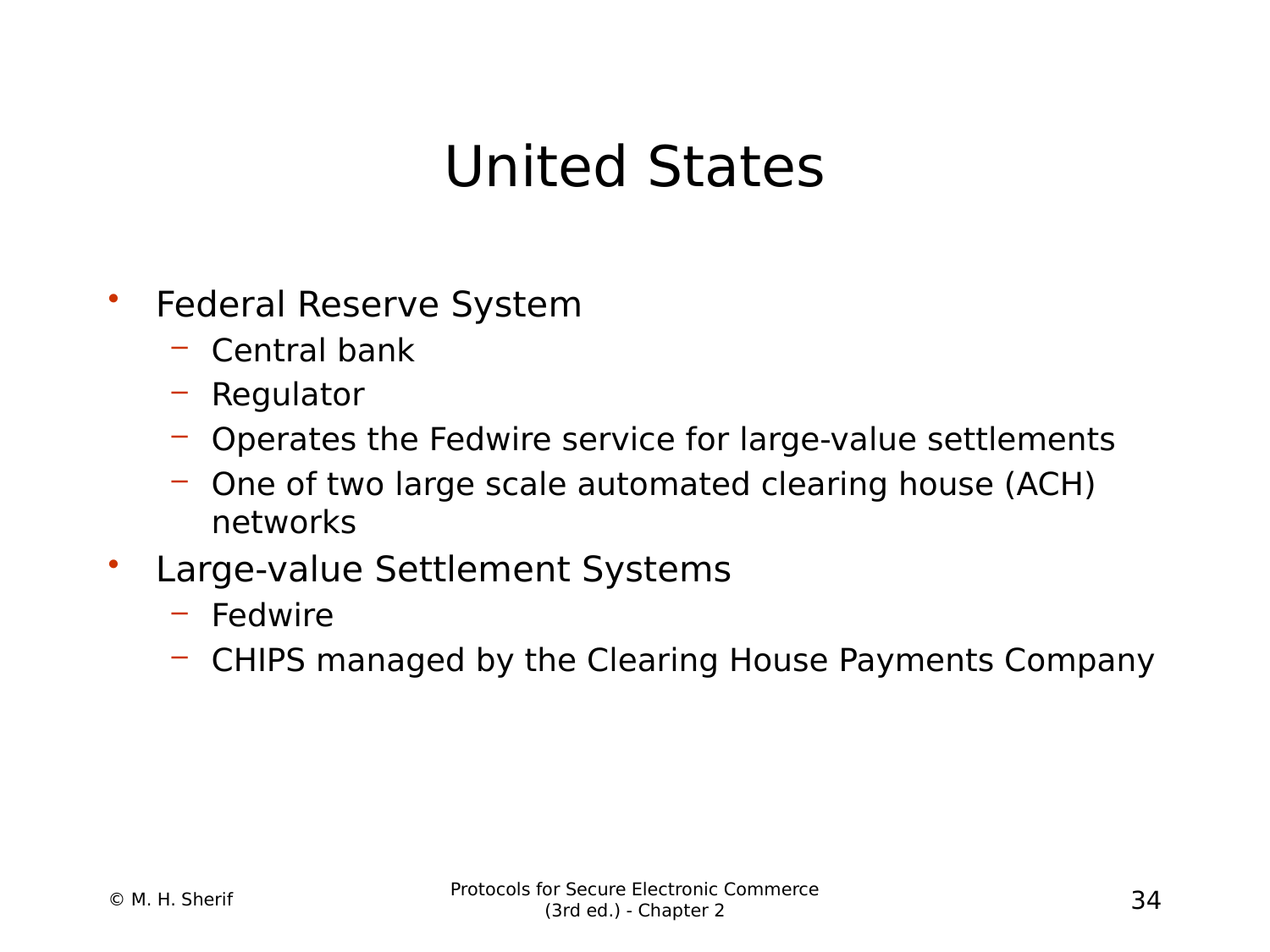

# United States
Federal Reserve System
Central bank
Regulator
Operates the Fedwire service for large-value settlements
One of two large scale automated clearing house (ACH) networks
Large-value Settlement Systems
Fedwire
CHIPS managed by the Clearing House Payments Company

© M. H. Sherif
Protocols for Secure Electronic Commerce (3rd ed.) - Chapter 2
34